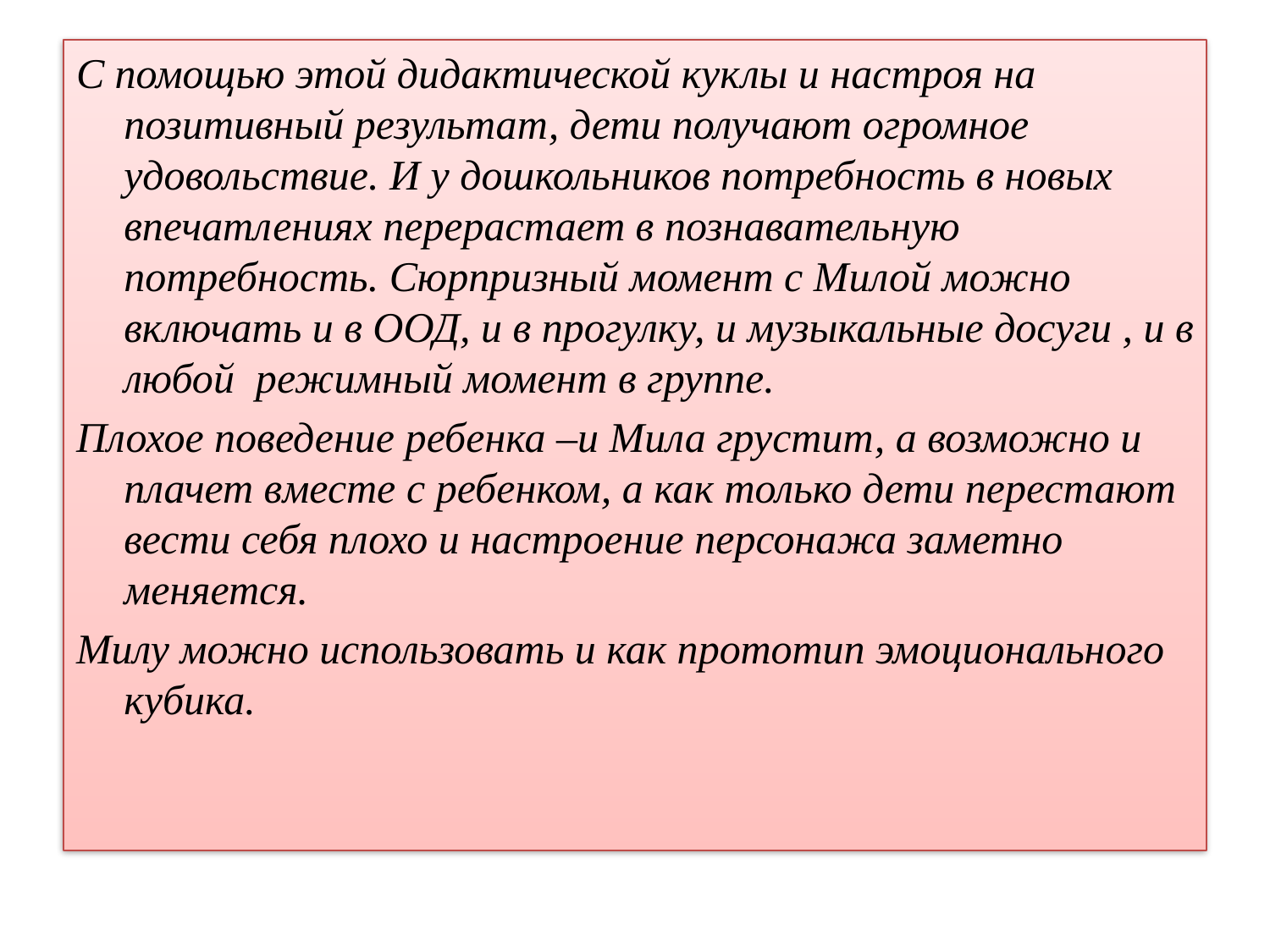

#
С помощью этой дидактической куклы и настроя на позитивный результат, дети получают огромное удовольствие. И у дошкольников потребность в новых впечатлениях перерастает в познавательную потребность. Сюрпризный момент с Милой можно включать и в ООД, и в прогулку, и музыкальные досуги , и в любой  режимный момент в группе.
Плохое поведение ребенка –и Мила грустит, а возможно и плачет вместе с ребенком, а как только дети перестают вести себя плохо и настроение персонажа заметно меняется.
Милу можно использовать и как прототип эмоционального кубика.